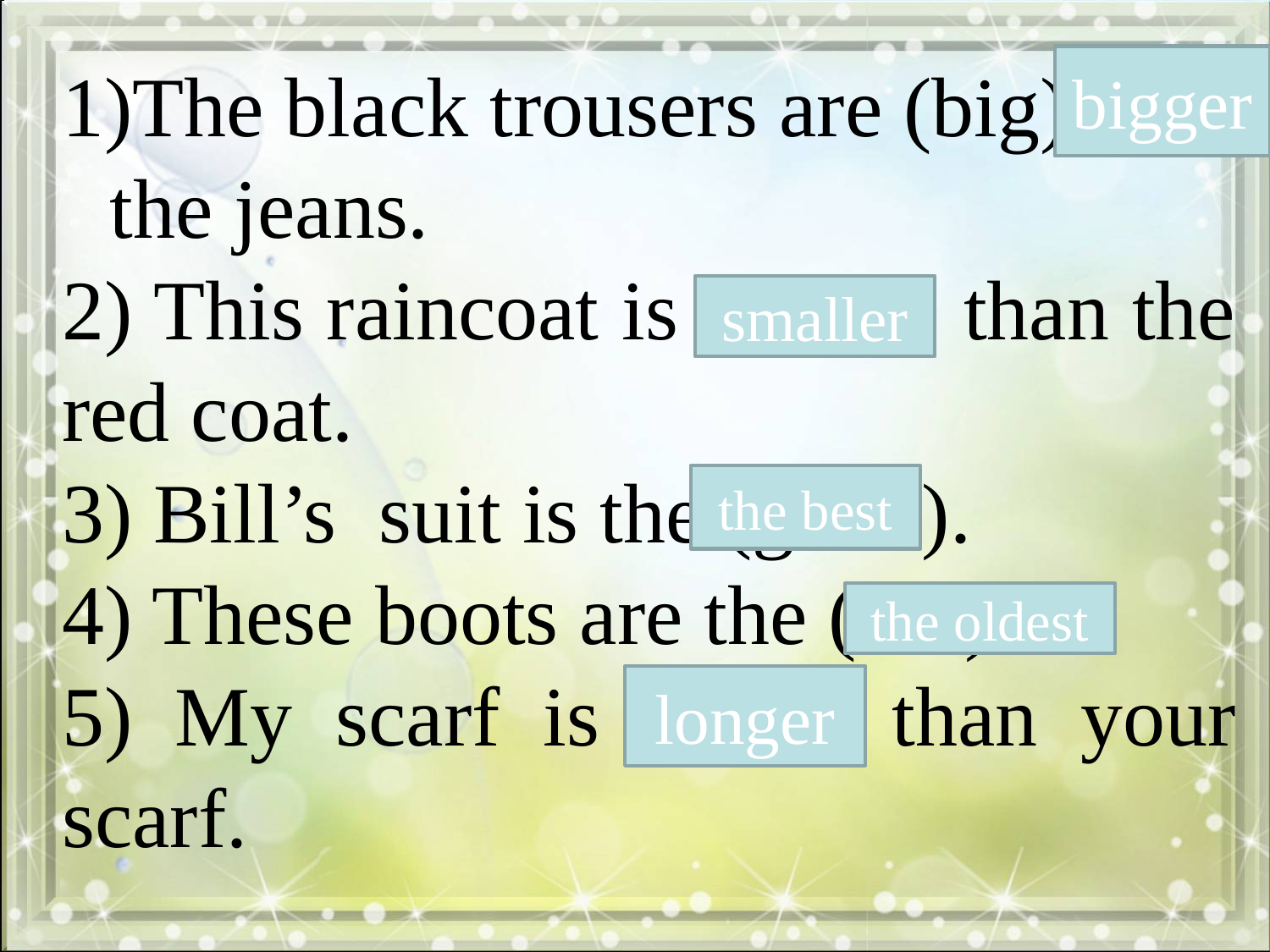

The black trousers are (big) than the jeans.
2) This raincoat is (small) than the red coat.
3) Bill’s  suit is the (good).
4) These boots are the (old).
5) My scarf is (long) than your scarf.
bigger
smaller
the best
the oldest
longer